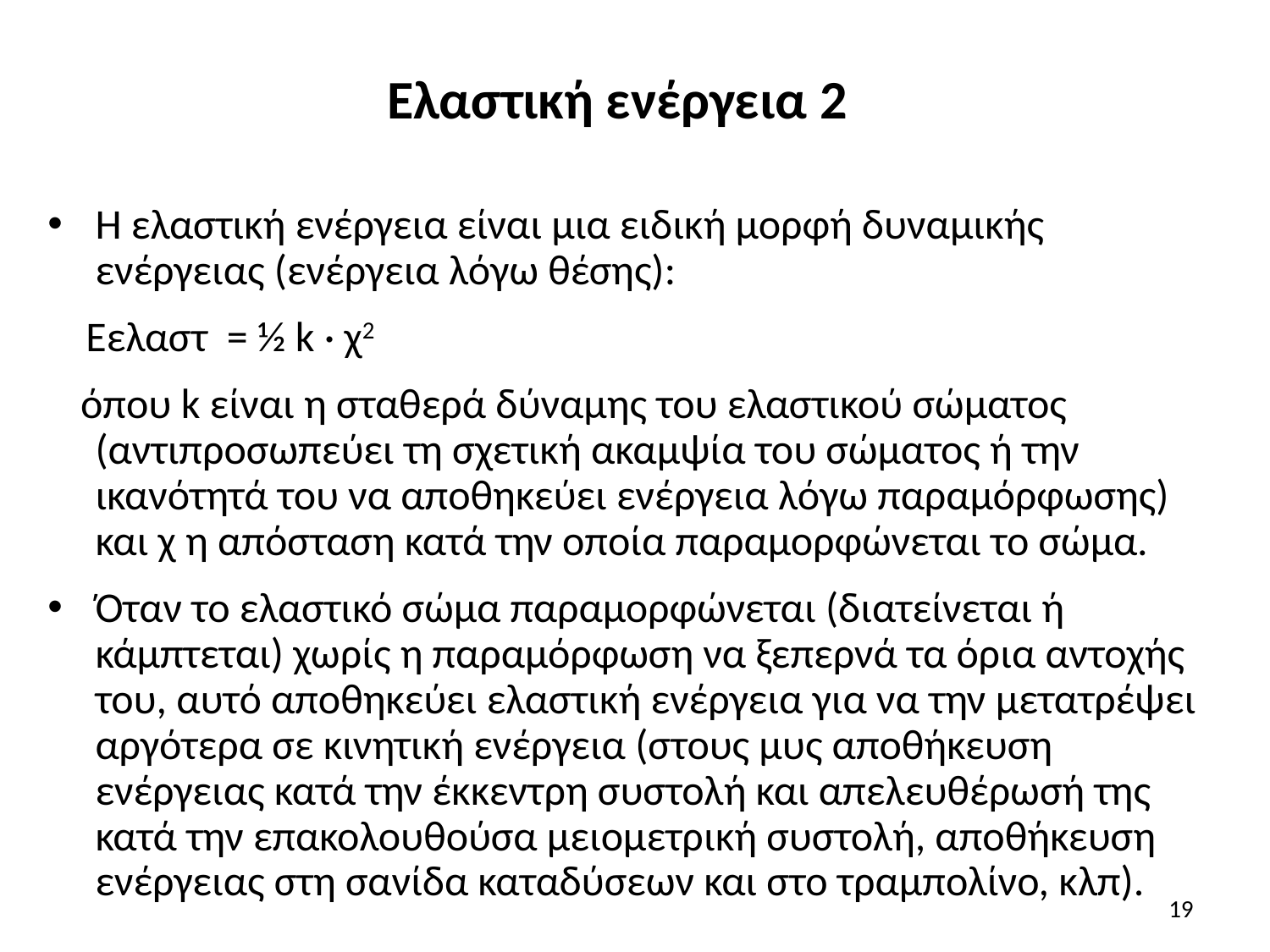

# Ελαστική ενέργεια 2
Η ελαστική ενέργεια είναι μια ειδική μορφή δυναμικής ενέργειας (ενέργεια λόγω θέσης):
    Εελαστ  = ½ k · χ2
      όπου k είναι η σταθερά δύναμης του ελαστικού σώματος (αντιπροσωπεύει τη σχετική ακαμψία του σώματος ή την ικανότητά του να αποθηκεύει ενέργεια λόγω παραμόρφωσης) και χ η απόσταση κατά την οποία παραμορφώνεται το σώμα.
Όταν το ελαστικό σώμα παραμορφώνεται (διατείνεται ή κάμπτεται) χωρίς η παραμόρφωση να ξεπερνά τα όρια αντοχής του, αυτό αποθηκεύει ελαστική ενέργεια για να την μετατρέψει αργότερα σε κινητική ενέργεια (στους μυς αποθήκευση ενέργειας κατά την έκκεντρη συστολή και απελευθέρωσή της κατά την επακολουθούσα μειομετρική συστολή, αποθήκευση ενέργειας στη σανίδα καταδύσεων και στο τραμπολίνο, κλπ).
19